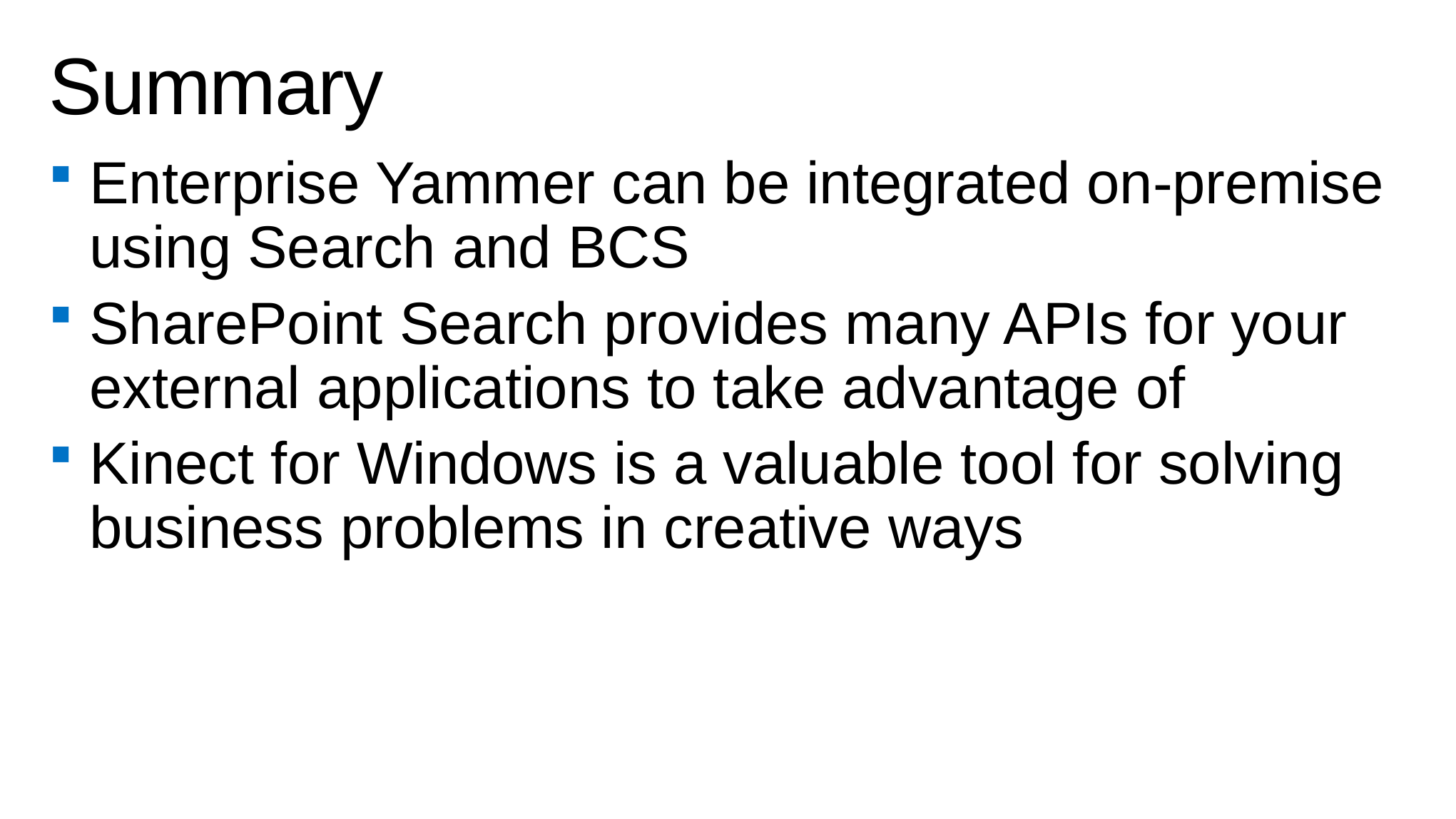

# Summary
Enterprise Yammer can be integrated on-premise using Search and BCS
SharePoint Search provides many APIs for your external applications to take advantage of
Kinect for Windows is a valuable tool for solving business problems in creative ways